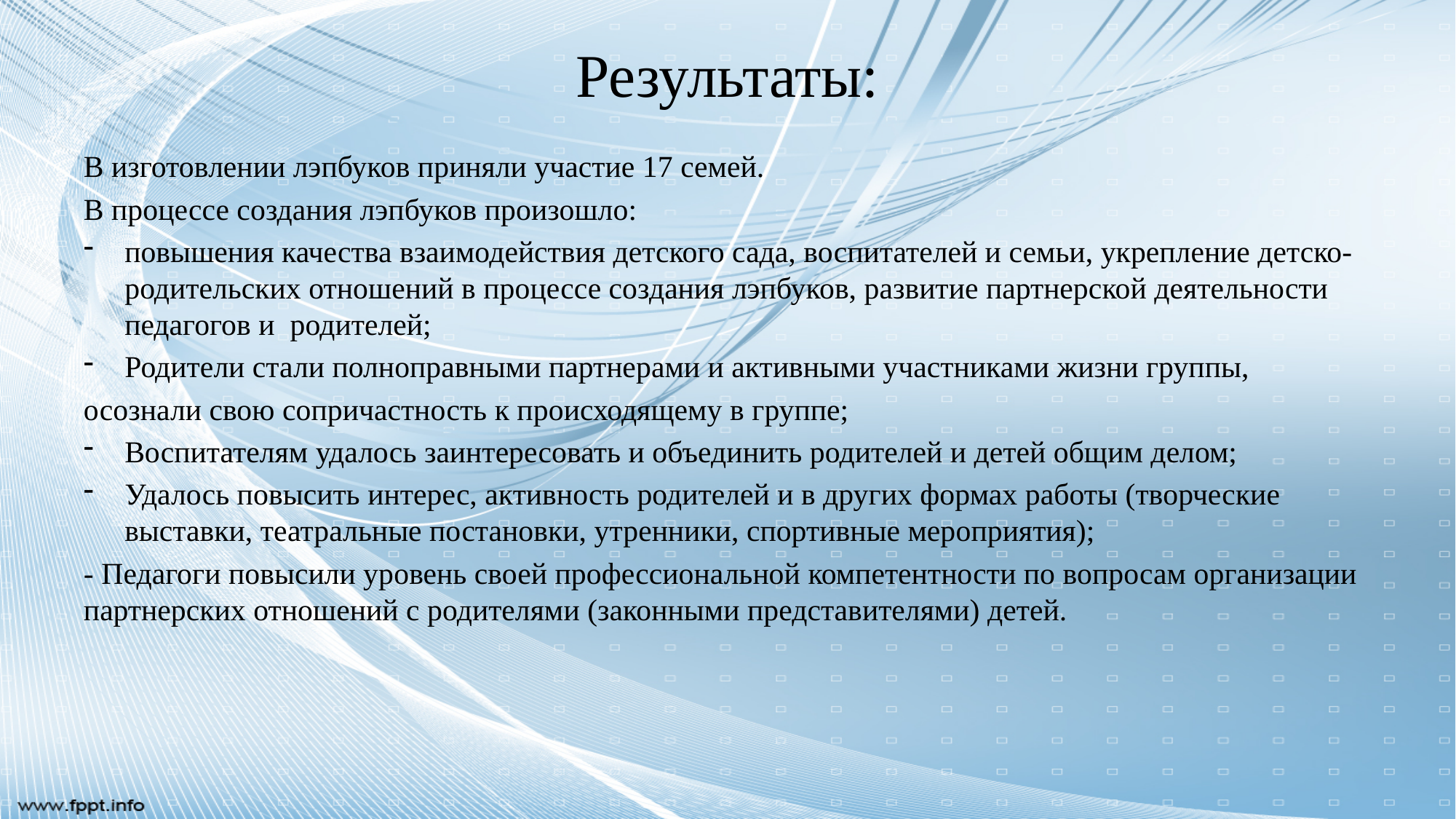

# Результаты:
В изготовлении лэпбуков приняли участие 17 семей.
В процессе создания лэпбуков произошло:
повышения качества взаимодействия детского сада, воспитателей и семьи, укрепление детско-родительских отношений в процессе создания лэпбуков, развитие партнерской деятельности педагогов и  родителей;
Родители стали полноправными партнерами и активными участниками жизни группы,
осознали свою сопричастность к происходящему в группе;
Воспитателям удалось заинтересовать и объединить родителей и детей общим делом;
Удалось повысить интерес, активность родителей и в других формах работы (творческие выставки, театральные постановки, утренники, спортивные мероприятия);
- Педагоги повысили уровень своей профессиональной компетентности по вопросам организации партнерских отношений с родителями (законными представителями) детей.